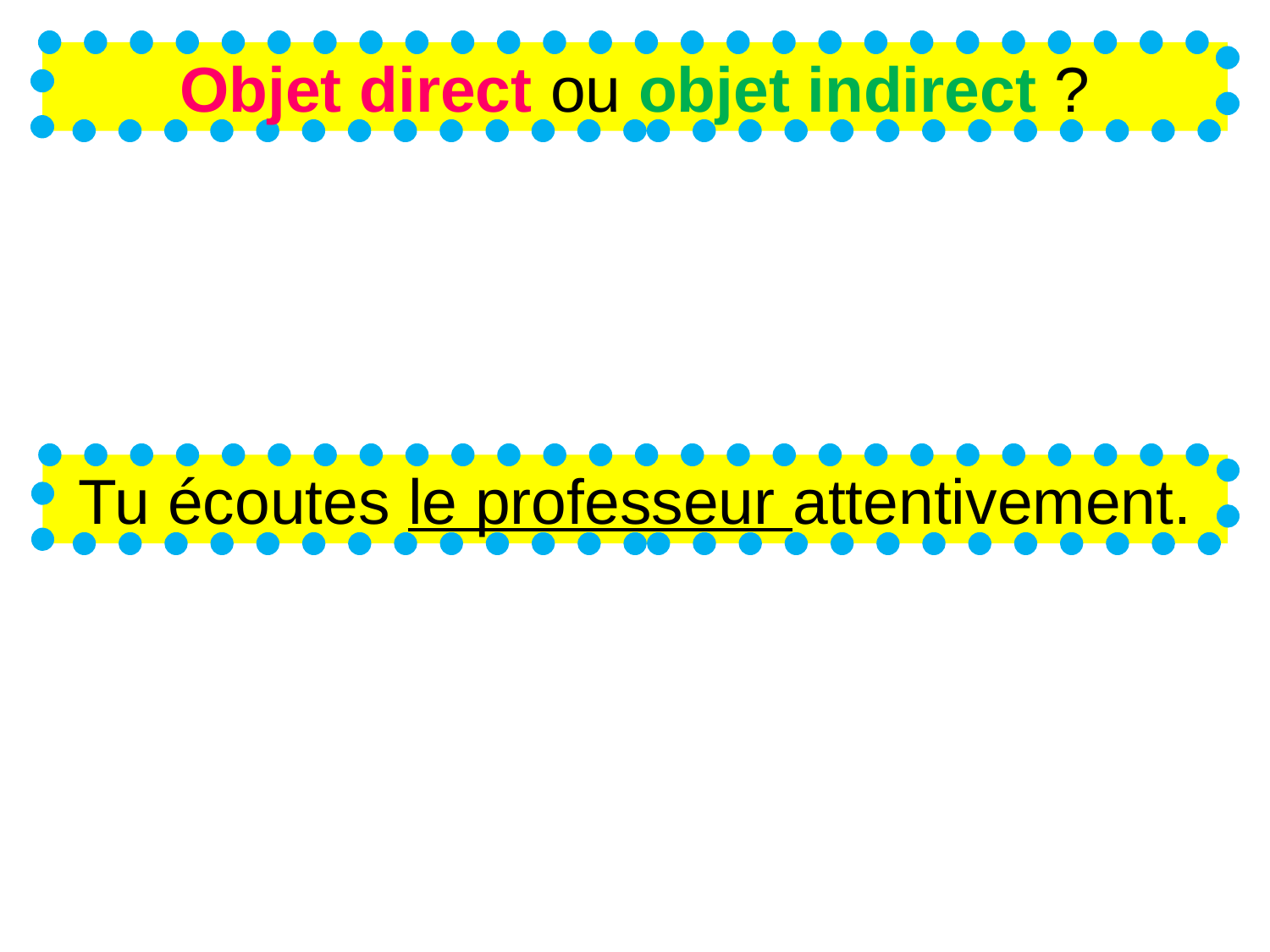

Objet direct ou objet indirect ?
Tu écoutes le professeur attentivement.